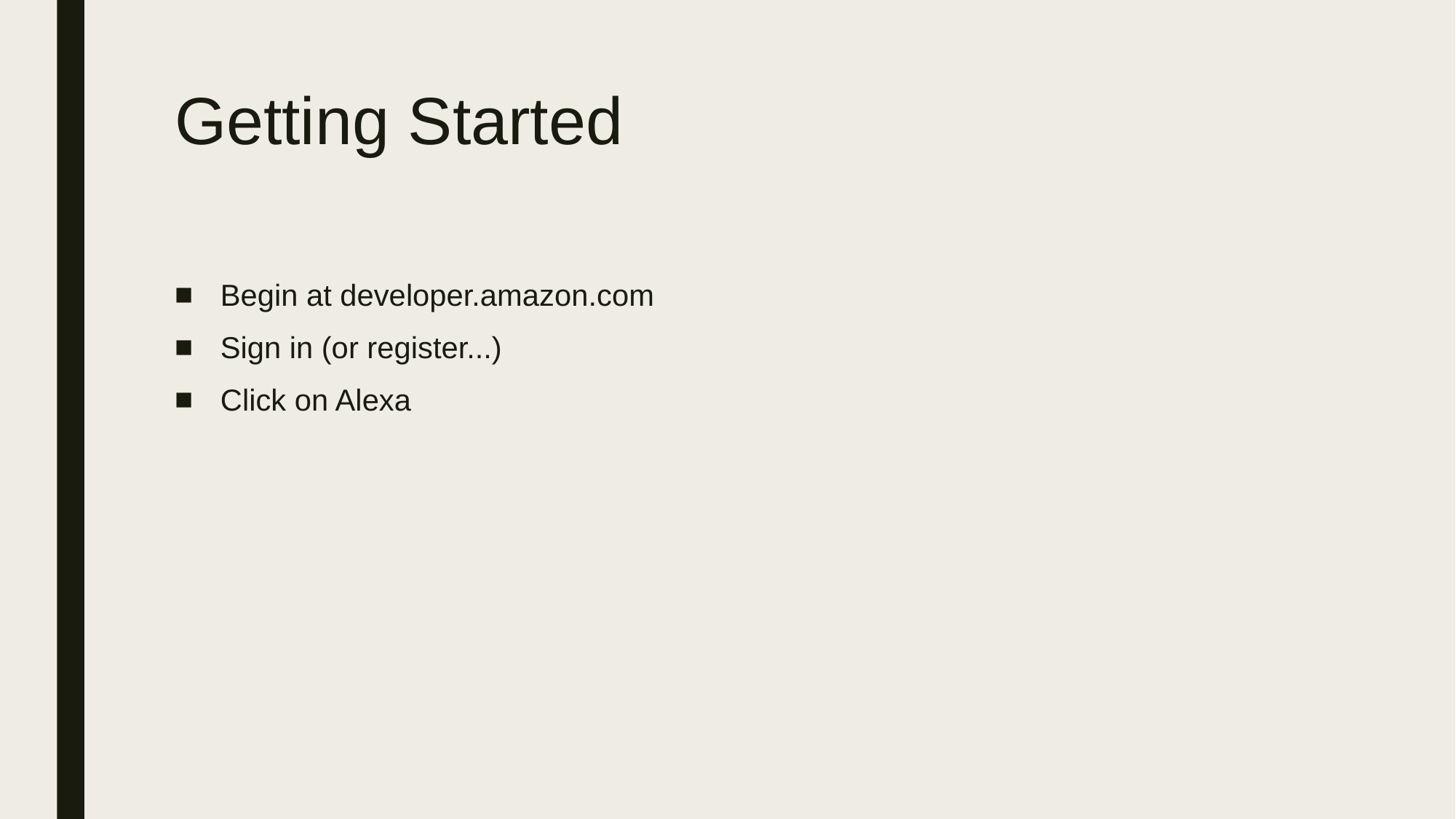

# Getting Started
Begin at developer.amazon.com
Sign in (or register...)
Click on Alexa